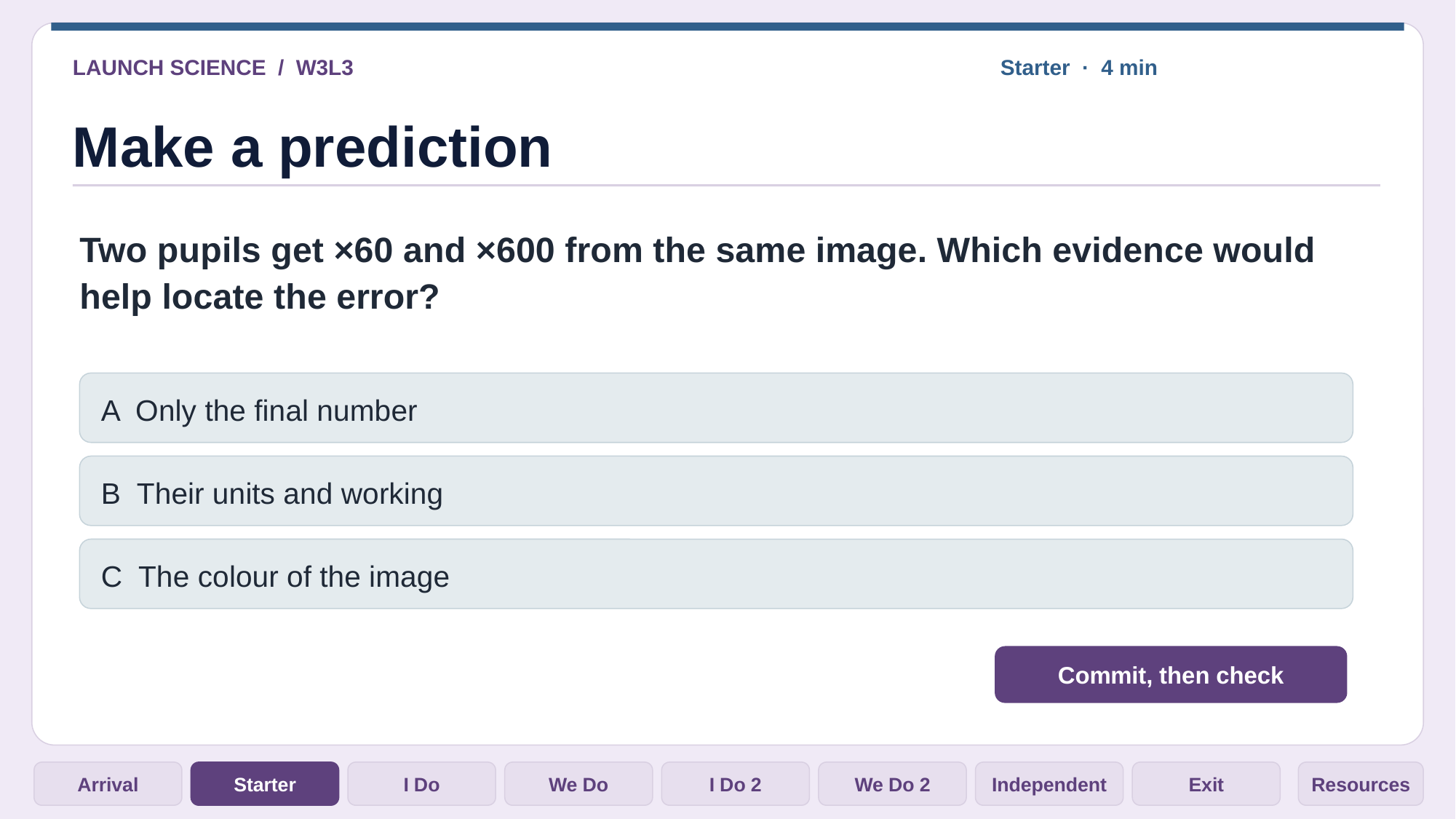

LAUNCH SCIENCE  /  W3L3
Starter  ·  4 min
Make a prediction

Two pupils get ×60 and ×600 from the same image. Which evidence would help locate the error?

A  Only the final number

B  Their units and working

C  The colour of the image
Commit, then check
Arrival
Starter
I Do
We Do
I Do 2
We Do 2
Independent
Exit
Resources